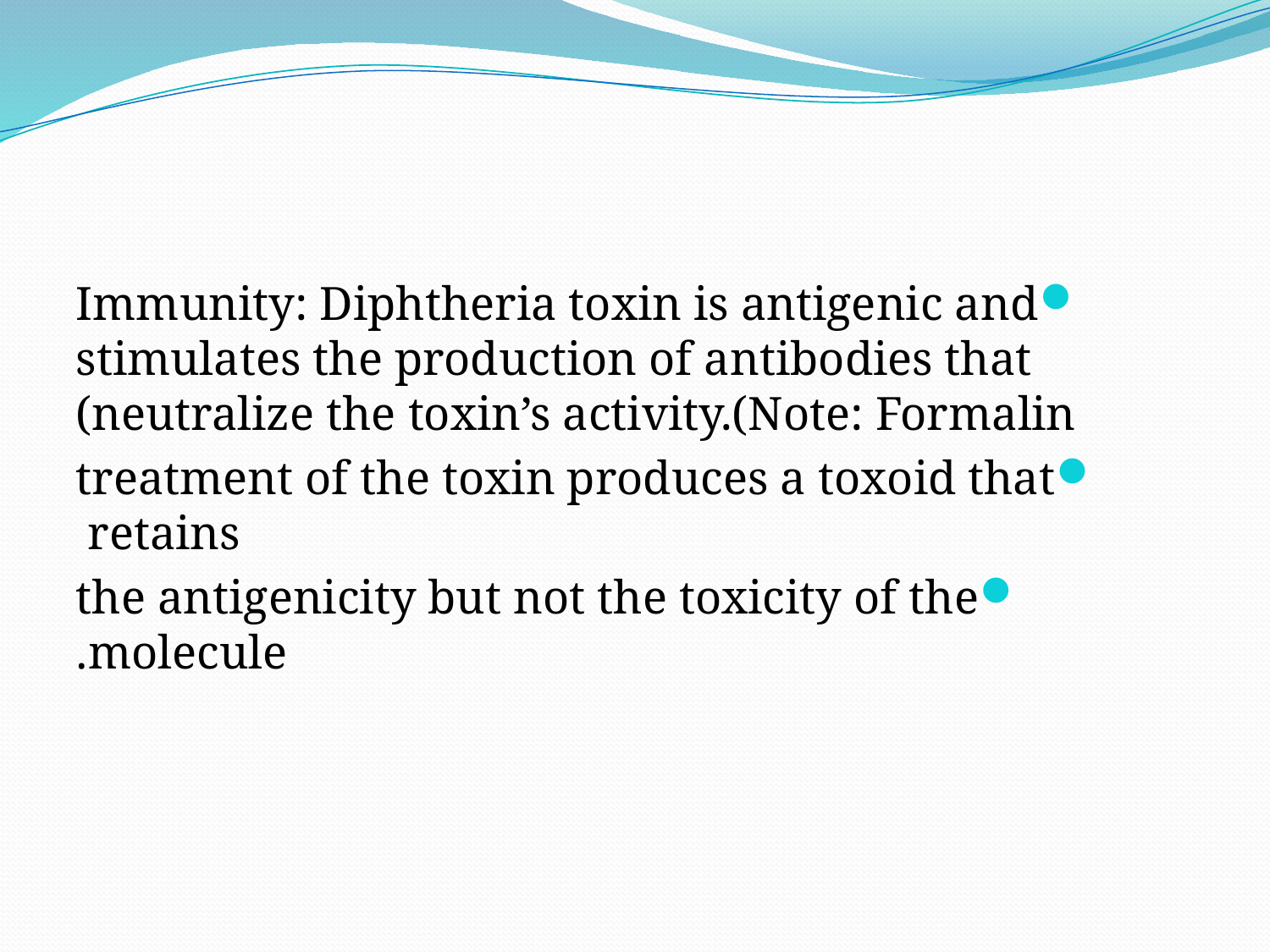

#
Immunity: Diphtheria toxin is antigenic and stimulates the production of antibodies that (neutralize the toxin’s activity.(Note: Formalin
treatment of the toxin produces a toxoid that retains
the antigenicity but not the toxicity of the molecule.